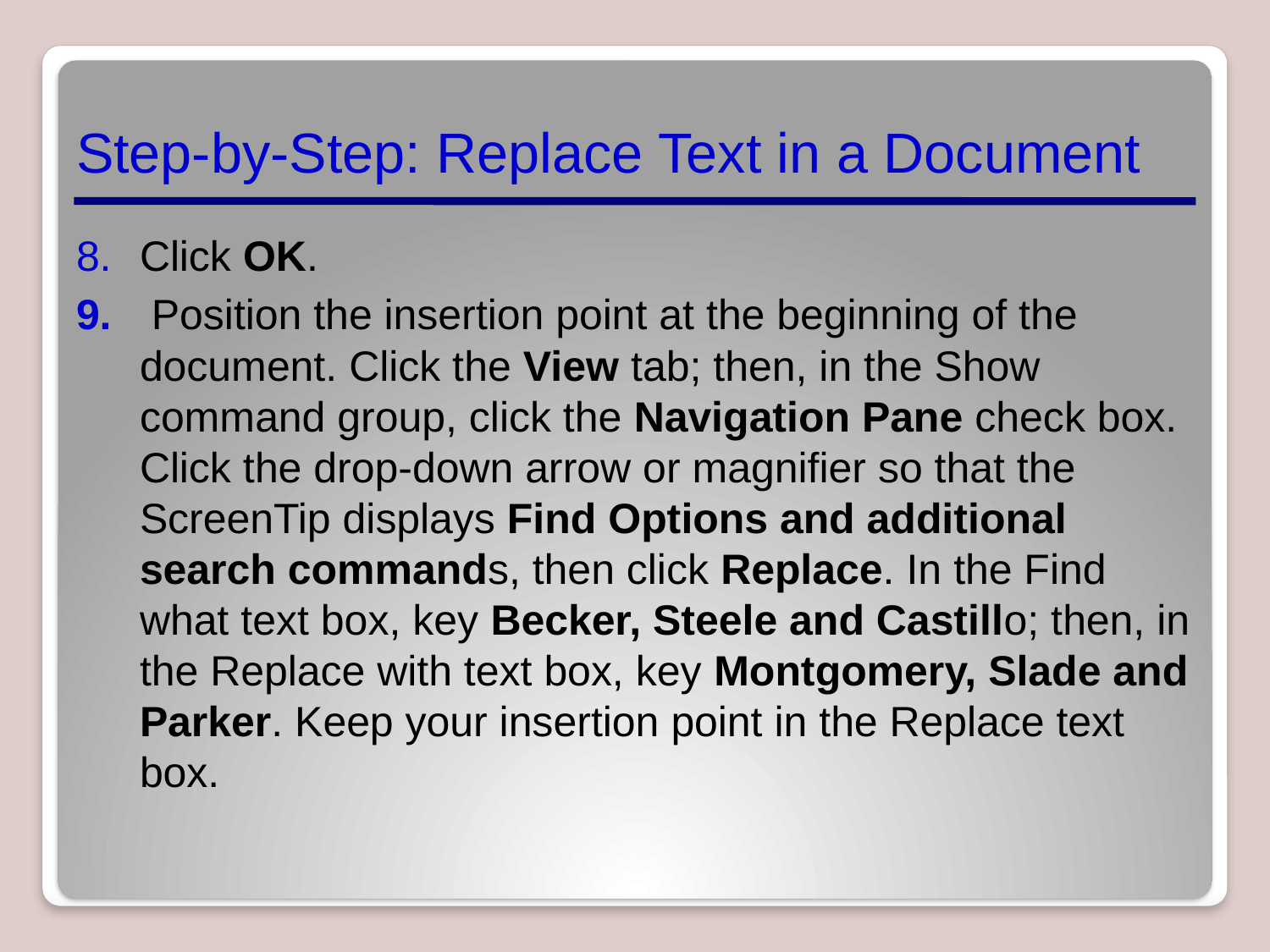

# Step-by-Step: Replace Text in a Document
Click OK.
 Position the insertion point at the beginning of the document. Click the View tab; then, in the Show command group, click the Navigation Pane check box. Click the drop-down arrow or magnifier so that the ScreenTip displays Find Options and additional search commands, then click Replace. In the Find what text box, key Becker, Steele and Castillo; then, in the Replace with text box, key Montgomery, Slade and Parker. Keep your insertion point in the Replace text box.